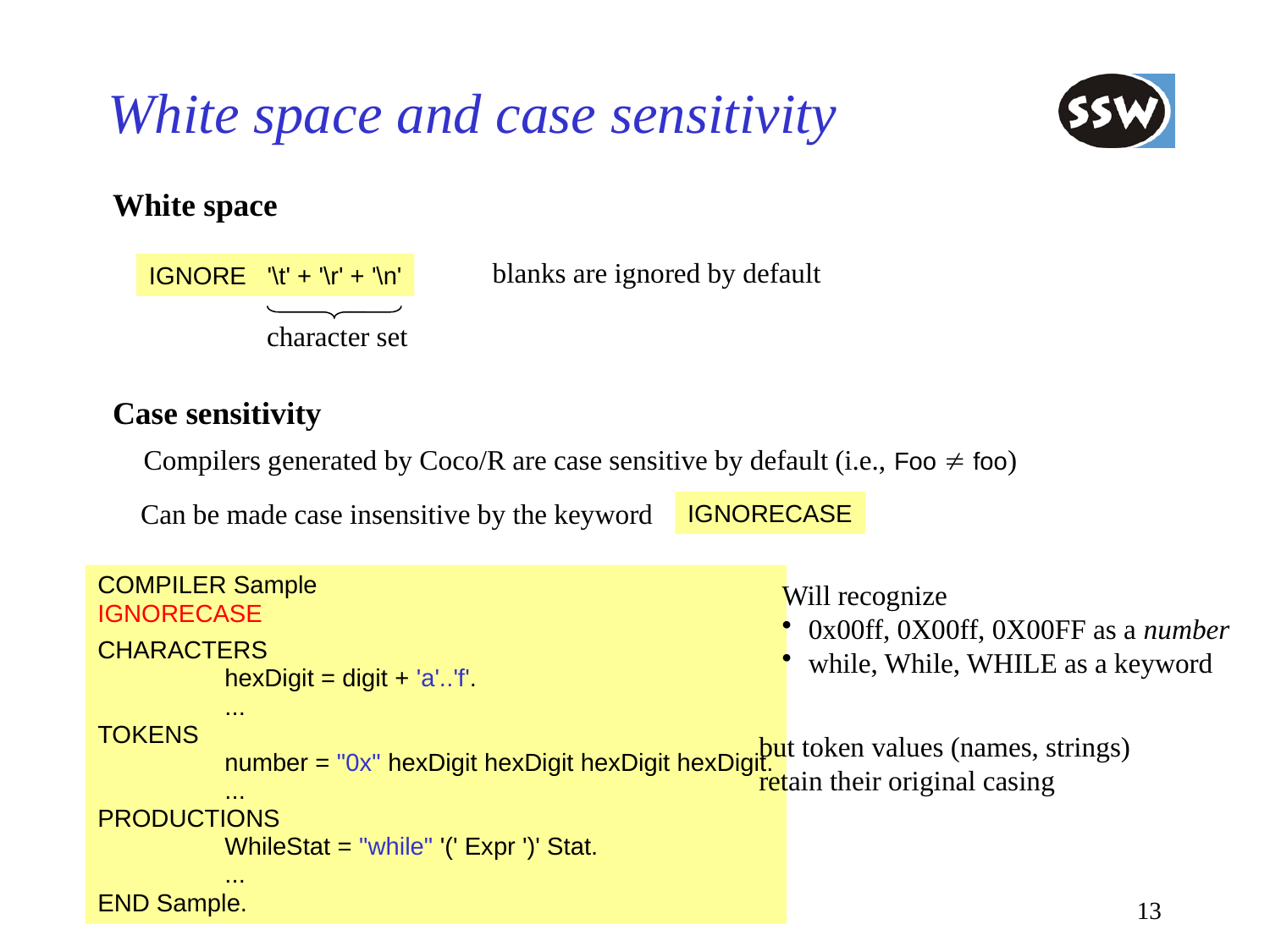

# White space and case sensitivity
White space

blanks are ignored by default
IGNORE   '\t' + '\r' + '\n'
character set
Case sensitivity
Compilers generated by Coco/R are case sensitive by default (i.e., Foo ≠ foo)
Can be made case insensitive by the keyword
IGNORECASE
COMPILER Sample
IGNORECASE
CHARACTERS
	hexDigit = digit + 'a'..'f'.
	...
TOKENS
	number = "0x" hexDigit hexDigit hexDigit hexDigit.
	...
PRODUCTIONS
	WhileStat = "while" '(' Expr ')' Stat.
	...
END Sample.
Will recognize
0x00ff, 0X00ff, 0X00FF as a number
while, While, WHILE as a keyword
but token values (names, strings)
retain their original casing
13